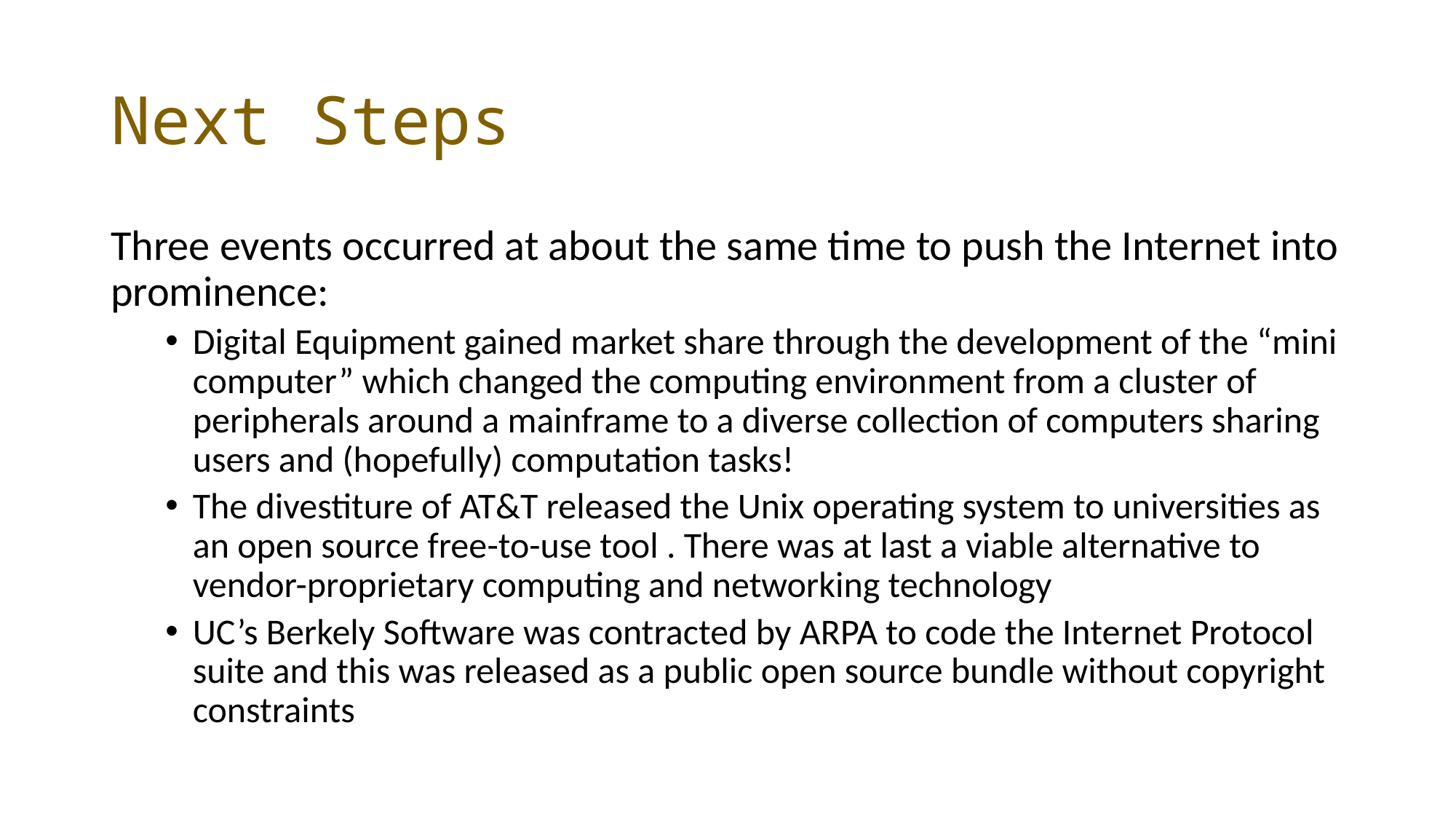

# Next Steps
Three events occurred at about the same time to push the Internet into prominence:
Digital Equipment gained market share through the development of the “mini computer” which changed the computing environment from a cluster of peripherals around a mainframe to a diverse collection of computers sharing users and (hopefully) computation tasks!
The divestiture of AT&T released the Unix operating system to universities as an open source free-to-use tool . There was at last a viable alternative to vendor-proprietary computing and networking technology
UC’s Berkely Software was contracted by ARPA to code the Internet Protocol suite and this was released as a public open source bundle without copyright constraints